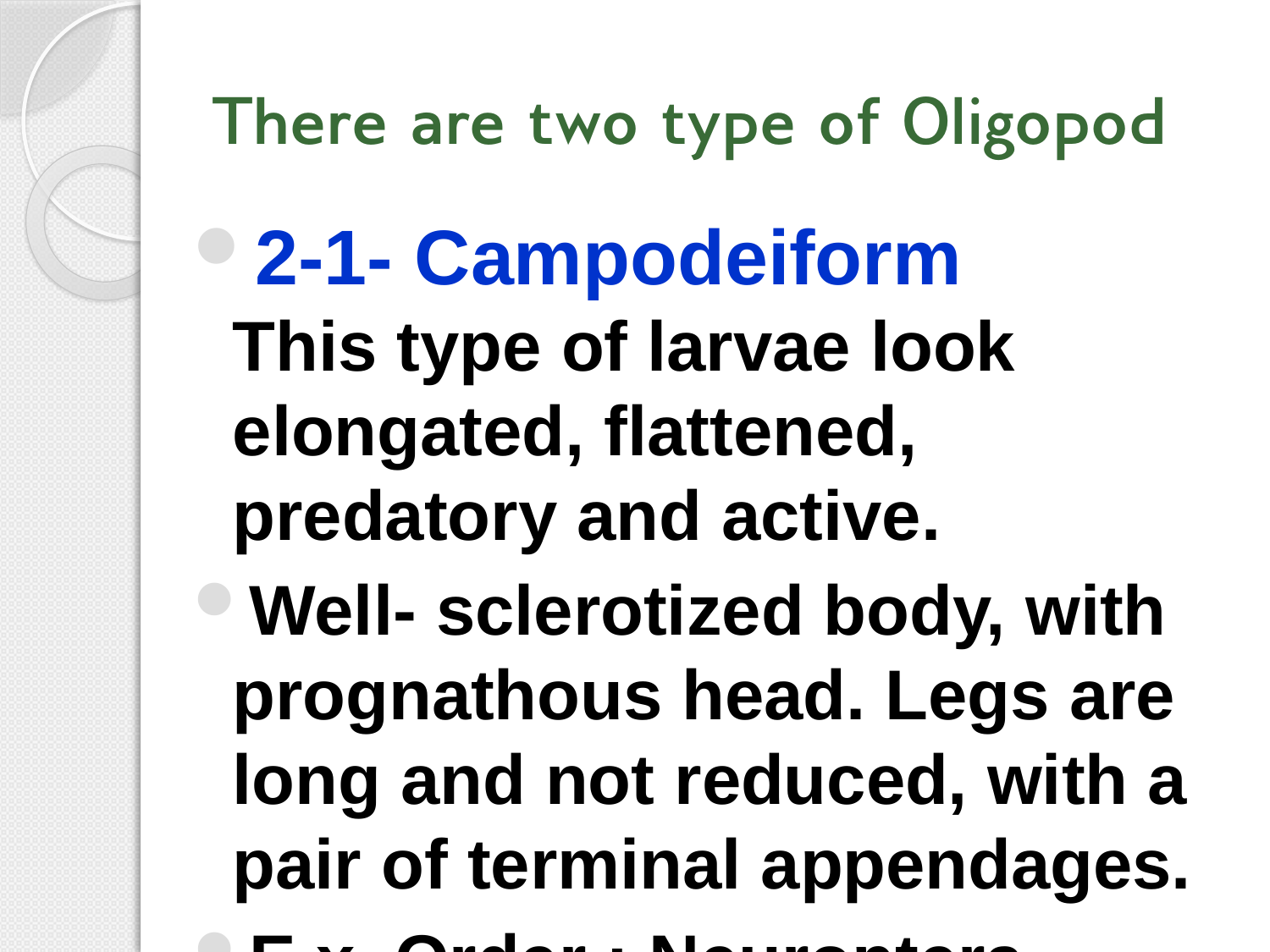

# There are two type of Oligopod
2-1- Campodeiform
This type of larvae look elongated, flattened, predatory and active.
Well- sclerotized body, with prognathous head. Legs are long and not reduced, with a pair of terminal appendages.
E.x. Order : Neuroptera